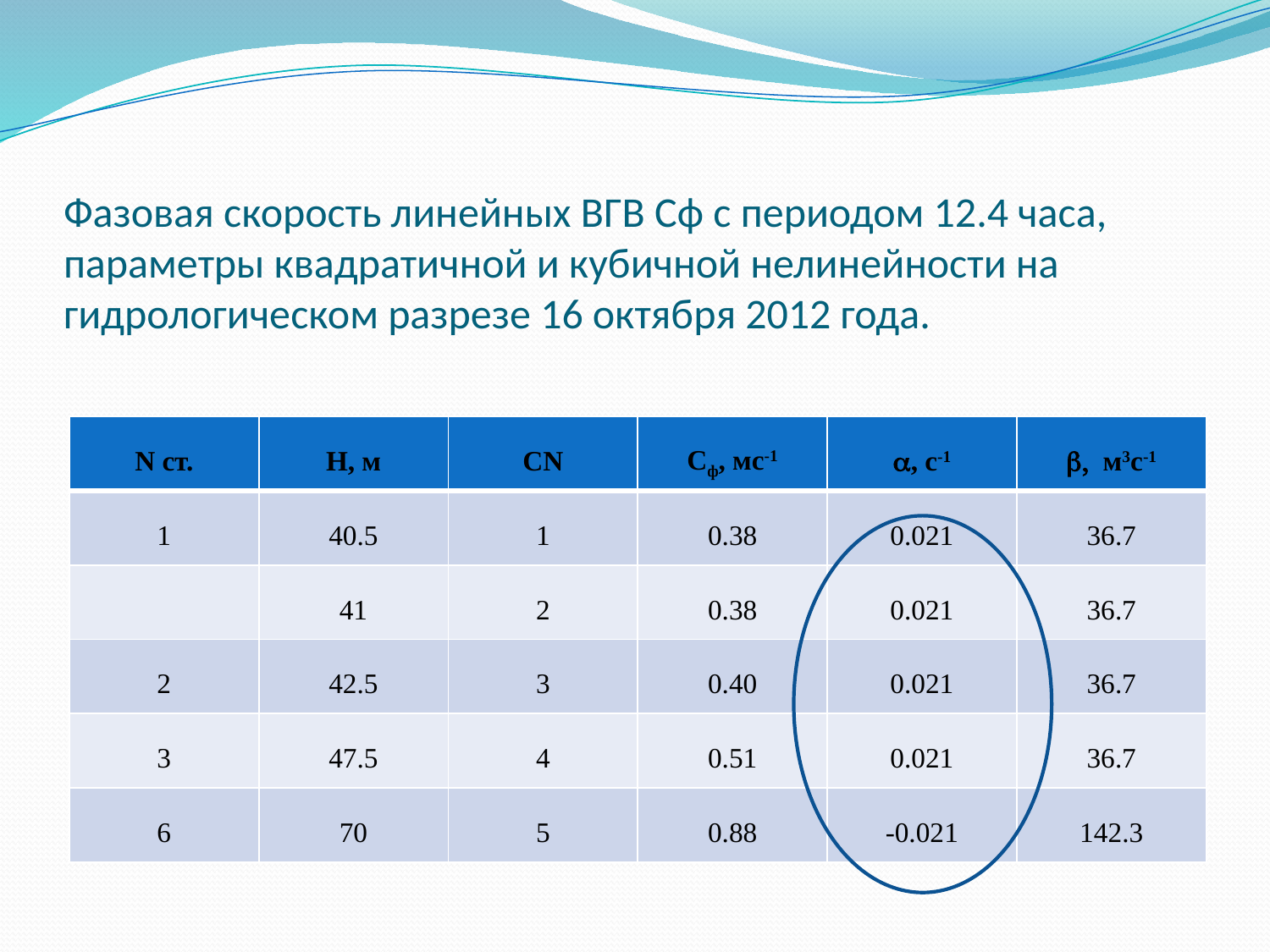

# Фазовая скорость линейных ВГВ Сф с периодом 12.4 часа, параметры квадратичной и кубичной нелинейности на гидрологическом разрезе 16 октября 2012 года.
| N ст. | Н, м | СN | Сф, мс-1 | α, c-1 | β, м3c-1 |
| --- | --- | --- | --- | --- | --- |
| 1 | 40.5 | 1 | 0.38 | 0.021 | 36.7 |
|  | 41 | 2 | 0.38 | 0.021 | 36.7 |
| 2 | 42.5 | 3 | 0.40 | 0.021 | 36.7 |
| 3 | 47.5 | 4 | 0.51 | 0.021 | 36.7 |
| 6 | 70 | 5 | 0.88 | -0.021 | 142.3 |